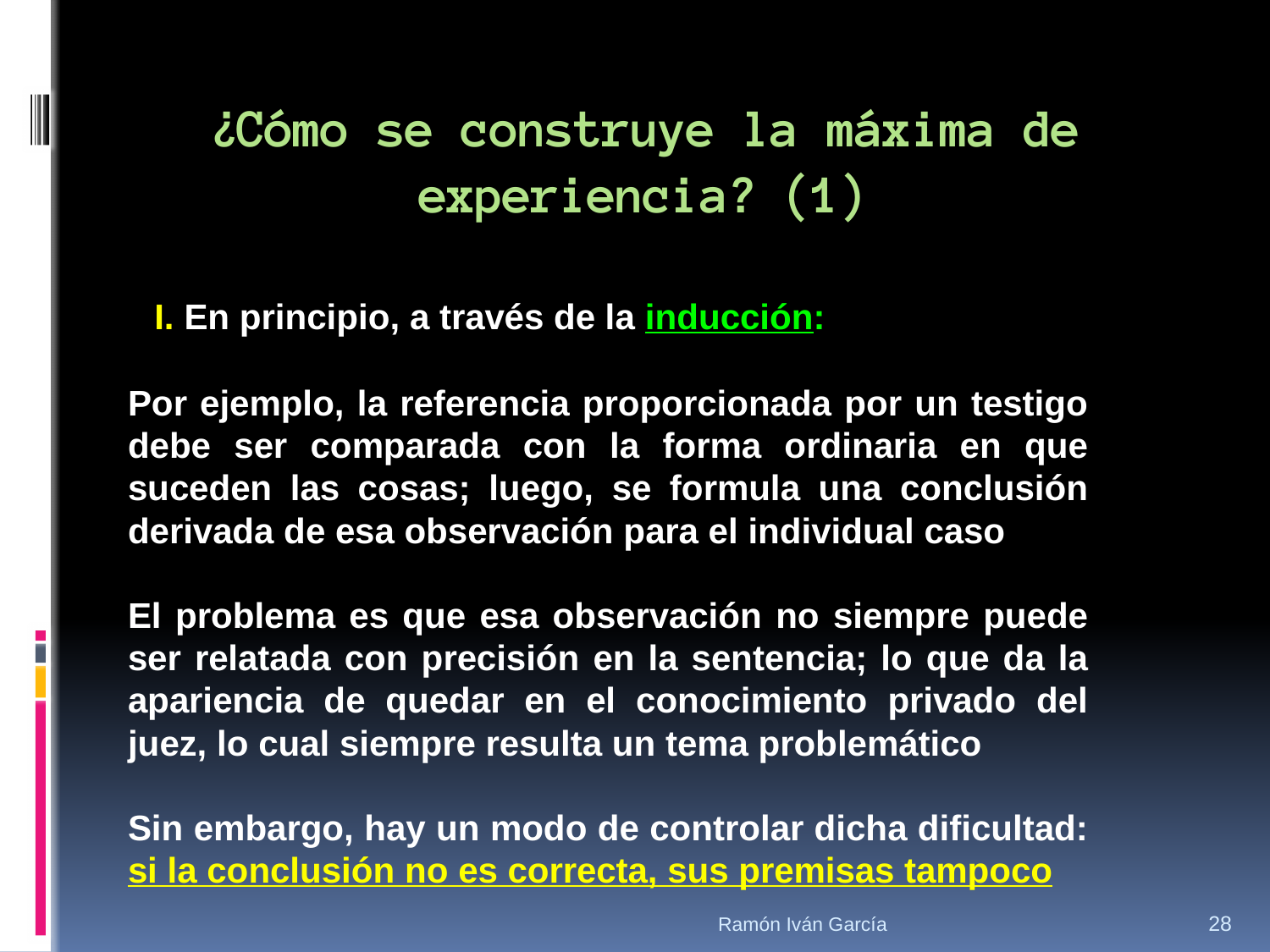

# ¿Cómo se construye la máxima de experiencia? (1)
       I. En principio, a través de la inducción:

	Por ejemplo, la referencia proporcionada por un testigo debe ser comparada con la forma ordinaria en que suceden las cosas; luego, se formula una conclusión derivada de esa observación para el individual caso

	El problema es que esa observación no siempre puede ser relatada con precisión en la sentencia; lo que da la apariencia de quedar en el conocimiento privado del juez, lo cual siempre resulta un tema problemático

	Sin embargo, hay un modo de controlar dicha dificultad: si la conclusión no es correcta, sus premisas tampoco
Ramón Iván García
28